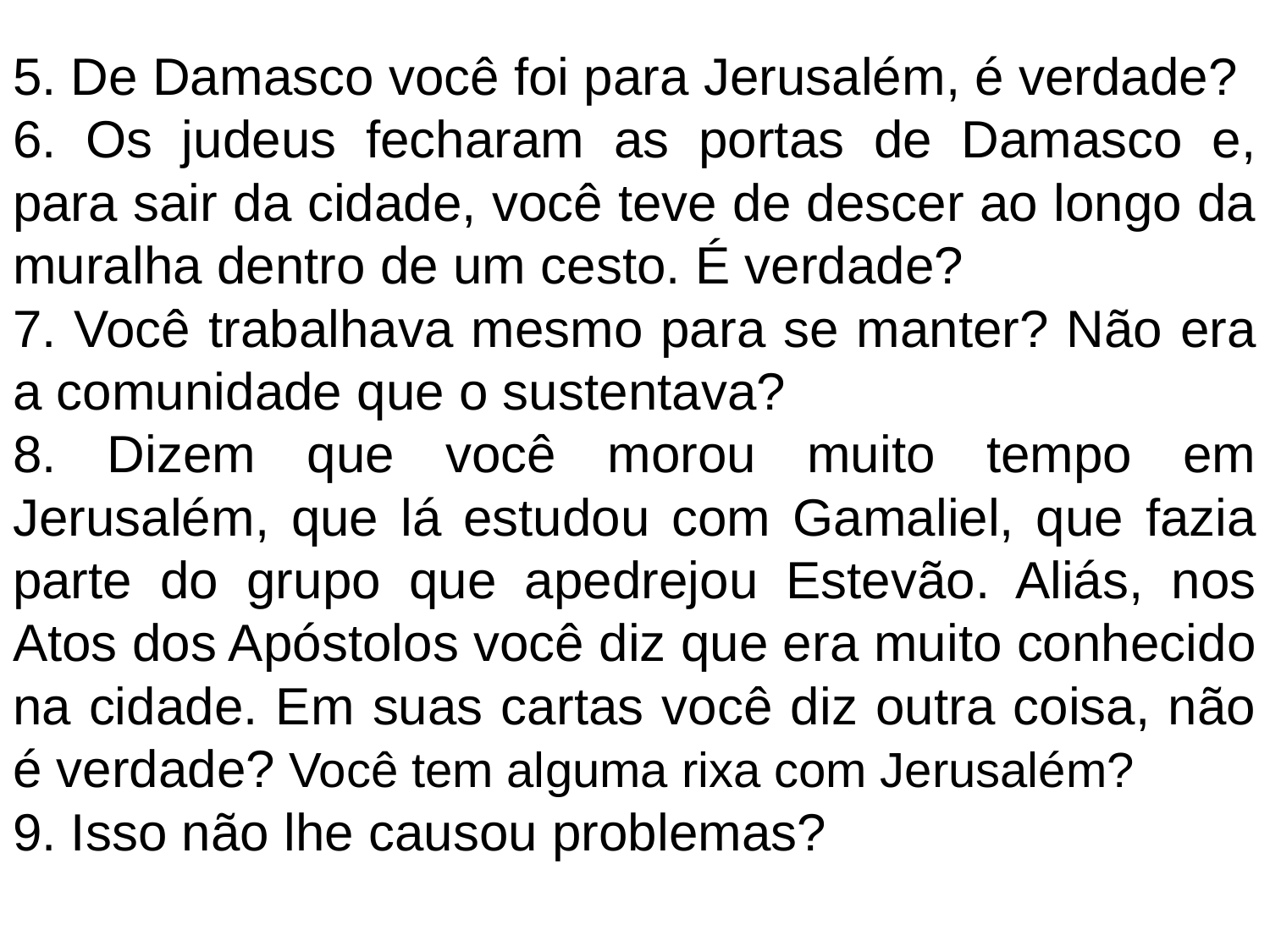

#
5. De Damasco você foi para Jerusalém, é verdade?
6. Os judeus fecharam as portas de Damasco e, para sair da cidade, você teve de descer ao longo da muralha dentro de um cesto. É verdade?
7. Você trabalhava mesmo para se manter? Não era a comunidade que o sustentava?
8. Dizem que você morou muito tempo em Jerusalém, que lá estudou com Gamaliel, que fazia parte do grupo que apedrejou Estevão. Aliás, nos Atos dos Apóstolos você diz que era muito conhecido na cidade. Em suas cartas você diz outra coisa, não é verdade? Você tem alguma rixa com Jerusalém?
9. Isso não lhe causou problemas?